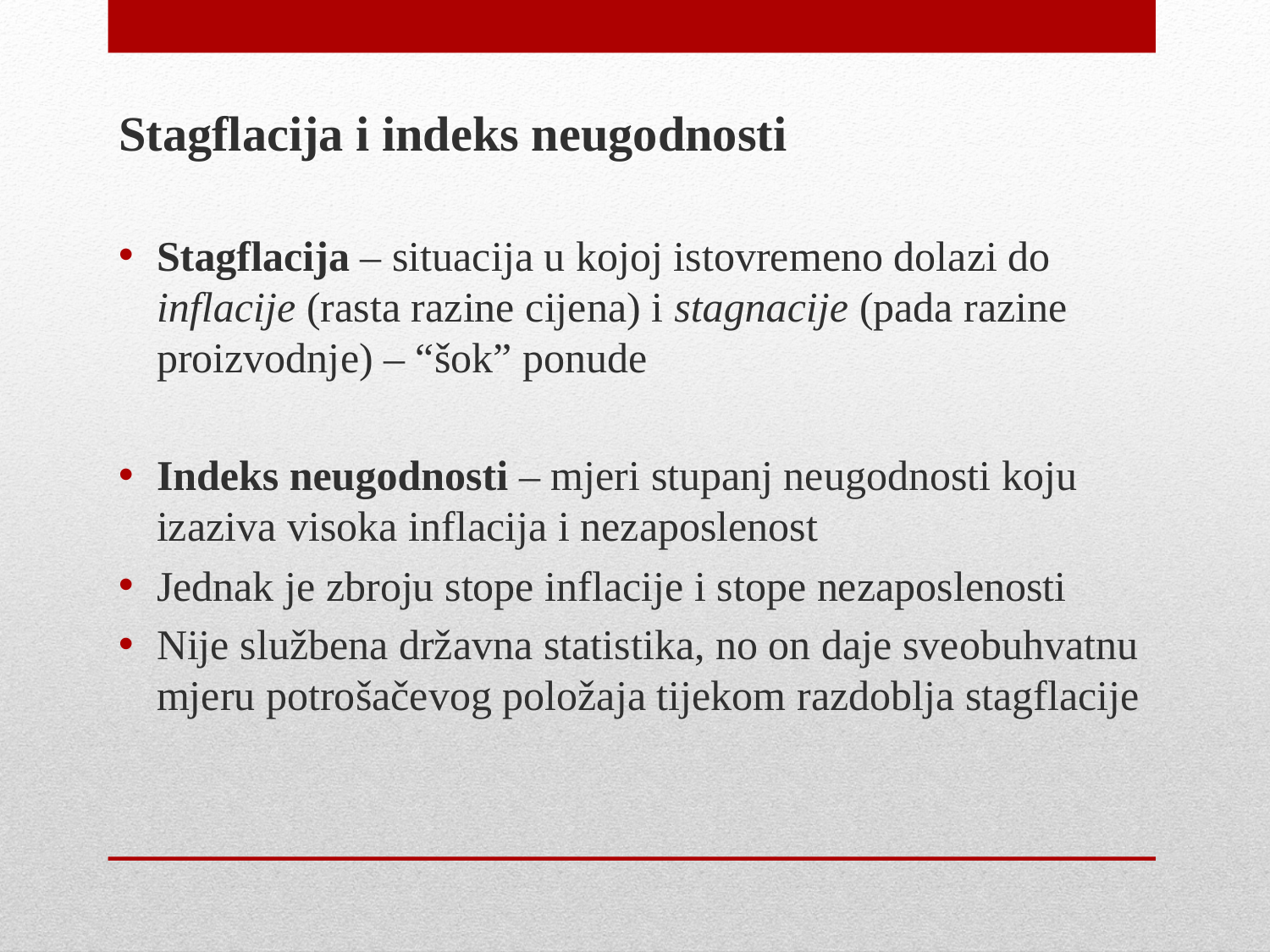

Stagflacija i indeks neugodnosti

Stagflacija – situacija u kojoj istovremeno dolazi do inflacije (rasta razine cijena) i stagnacije (pada razine proizvodnje) – “šok” ponude

Indeks neugodnosti – mjeri stupanj neugodnosti koju izaziva visoka inflacija i nezaposlenost
Jednak je zbroju stope inflacije i stope nezaposlenosti
Nije službena državna statistika, no on daje sveobuhvatnu mjeru potrošačevog položaja tijekom razdoblja stagflacije